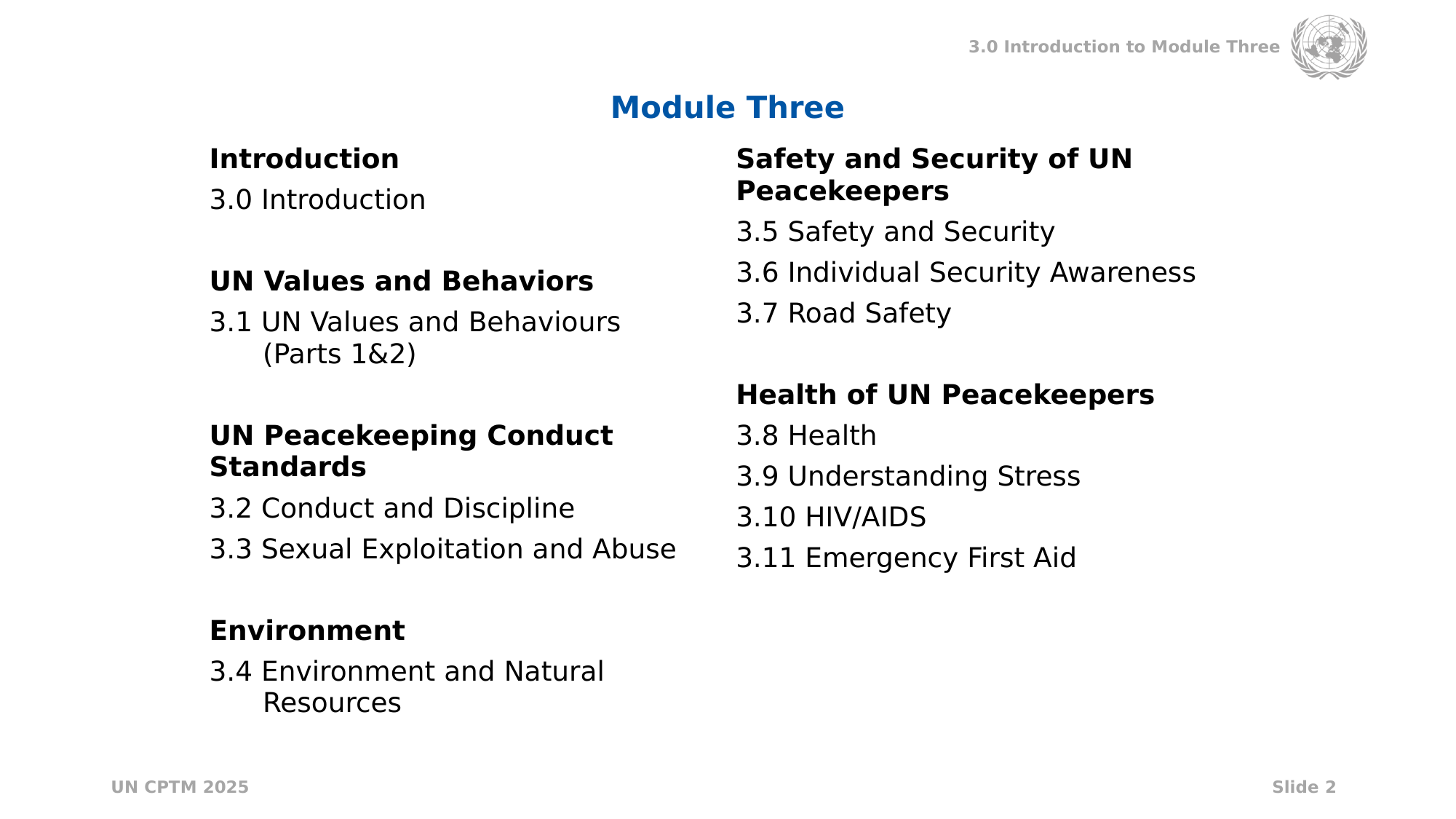

Module Three
| Introduction 3.0 Introduction UN Values and Behaviors 3.1 UN Values and Behaviours (Parts 1&2) UN Peacekeeping Conduct Standards 3.2 Conduct and Discipline 3.3 Sexual Exploitation and Abuse Environment 3.4 Environment and Natural Resources | Safety and Security of UN Peacekeepers 3.5 Safety and Security 3.6 Individual Security Awareness 3.7 Road Safety Health of UN Peacekeepers 3.8 Health 3.9 Understanding Stress 3.10 HIV/AIDS 3.11 Emergency First Aid |
| --- | --- |